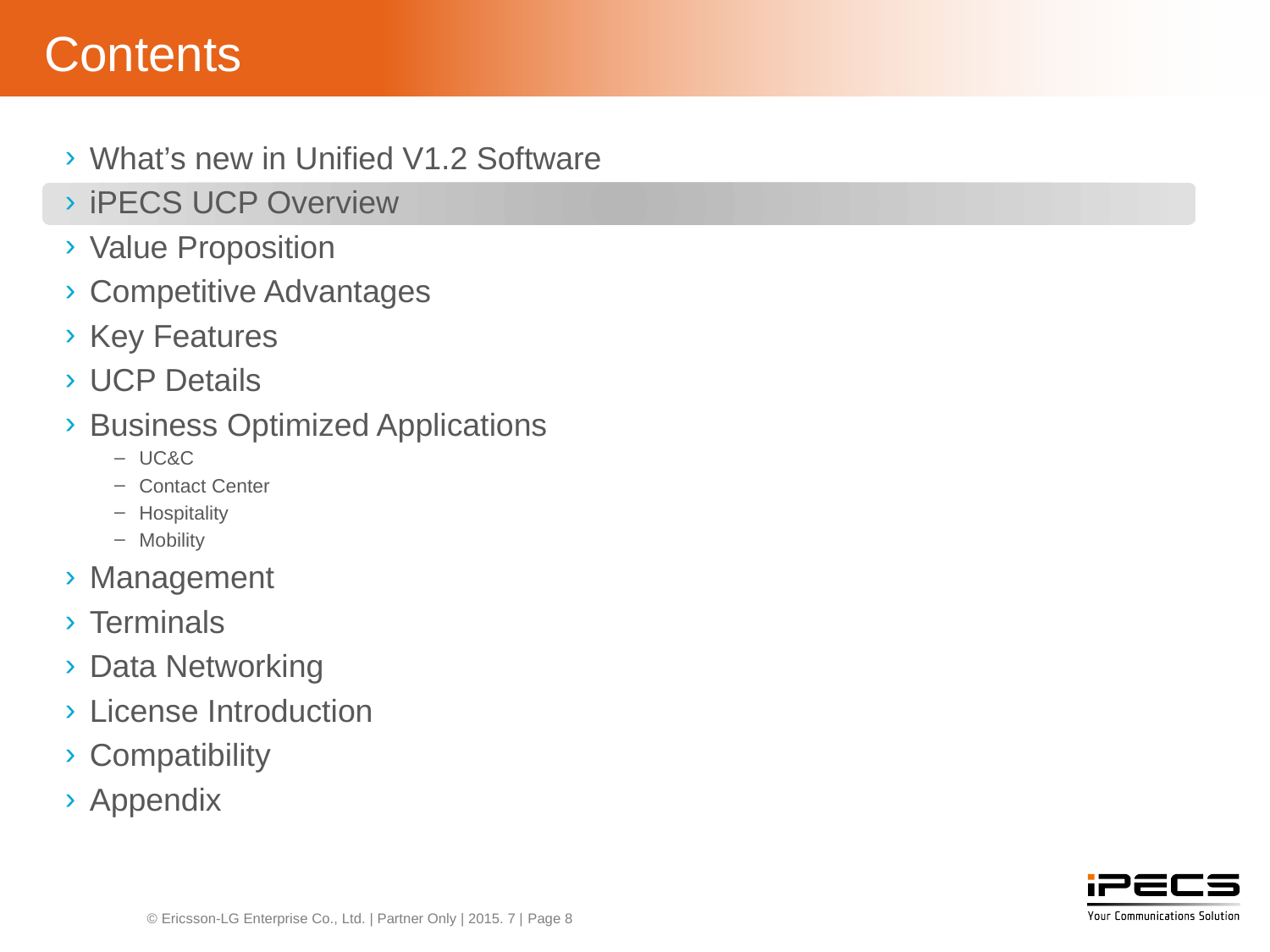

# Contents
What’s new in Unified V1.2 Software
iPECS UCP Overview
Value Proposition
Competitive Advantages
Key Features
UCP Details
Business Optimized Applications
UC&C
Contact Center
Hospitality
Mobility
Management
Terminals
Data Networking
License Introduction
Compatibility
Appendix